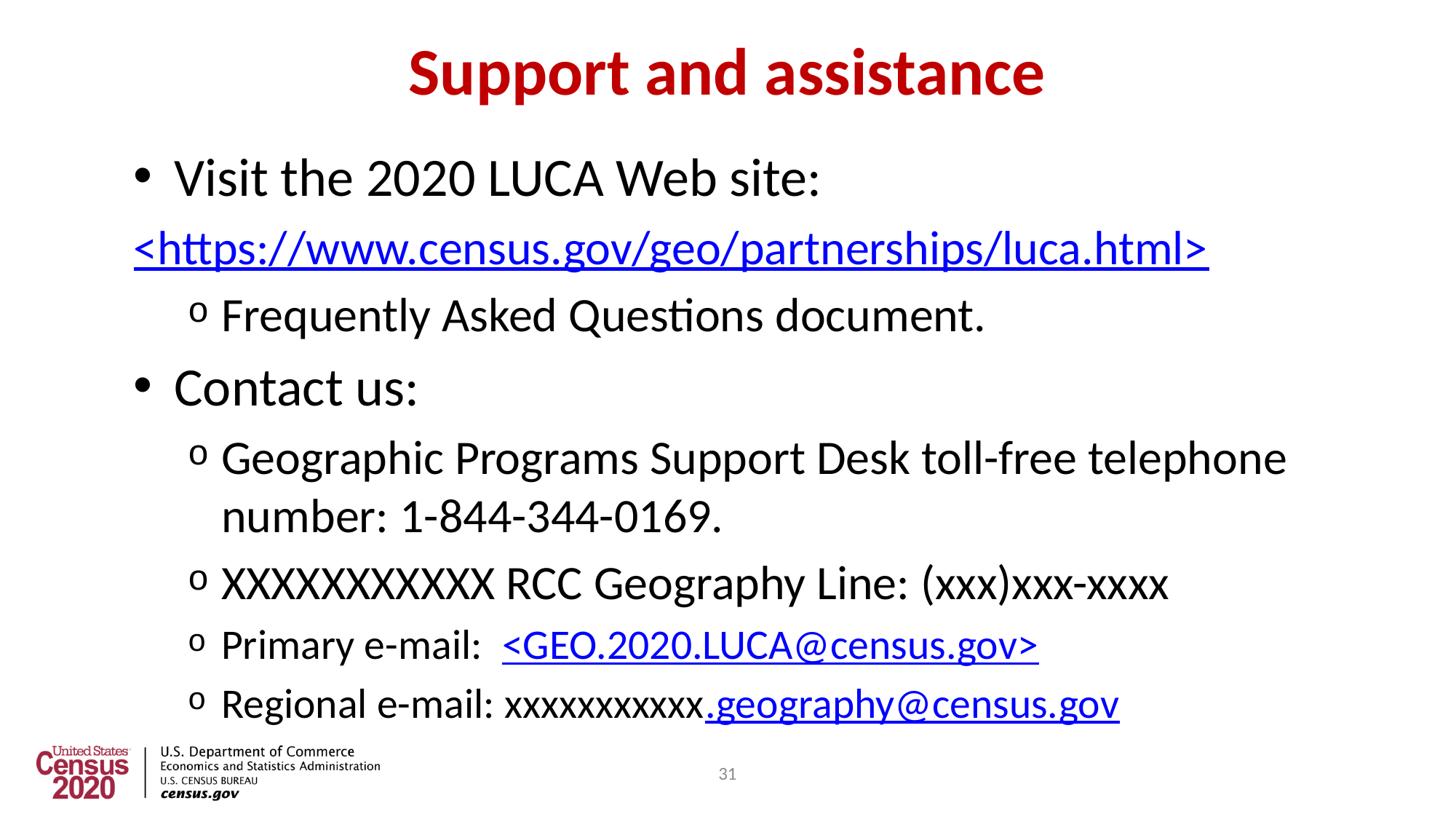

31
# Support and assistance
Visit the 2020 LUCA Web site:
<https://www.census.gov/geo/partnerships/luca.html>
Frequently Asked Questions document.
Contact us:
Geographic Programs Support Desk toll-free telephone number: 1-844-344-0169.
XXXXXXXXXXX RCC Geography Line: (xxx)xxx-xxxx
Primary e-mail:  <GEO.2020.LUCA@census.gov>
Regional e-mail: xxxxxxxxxxx.geography@census.gov